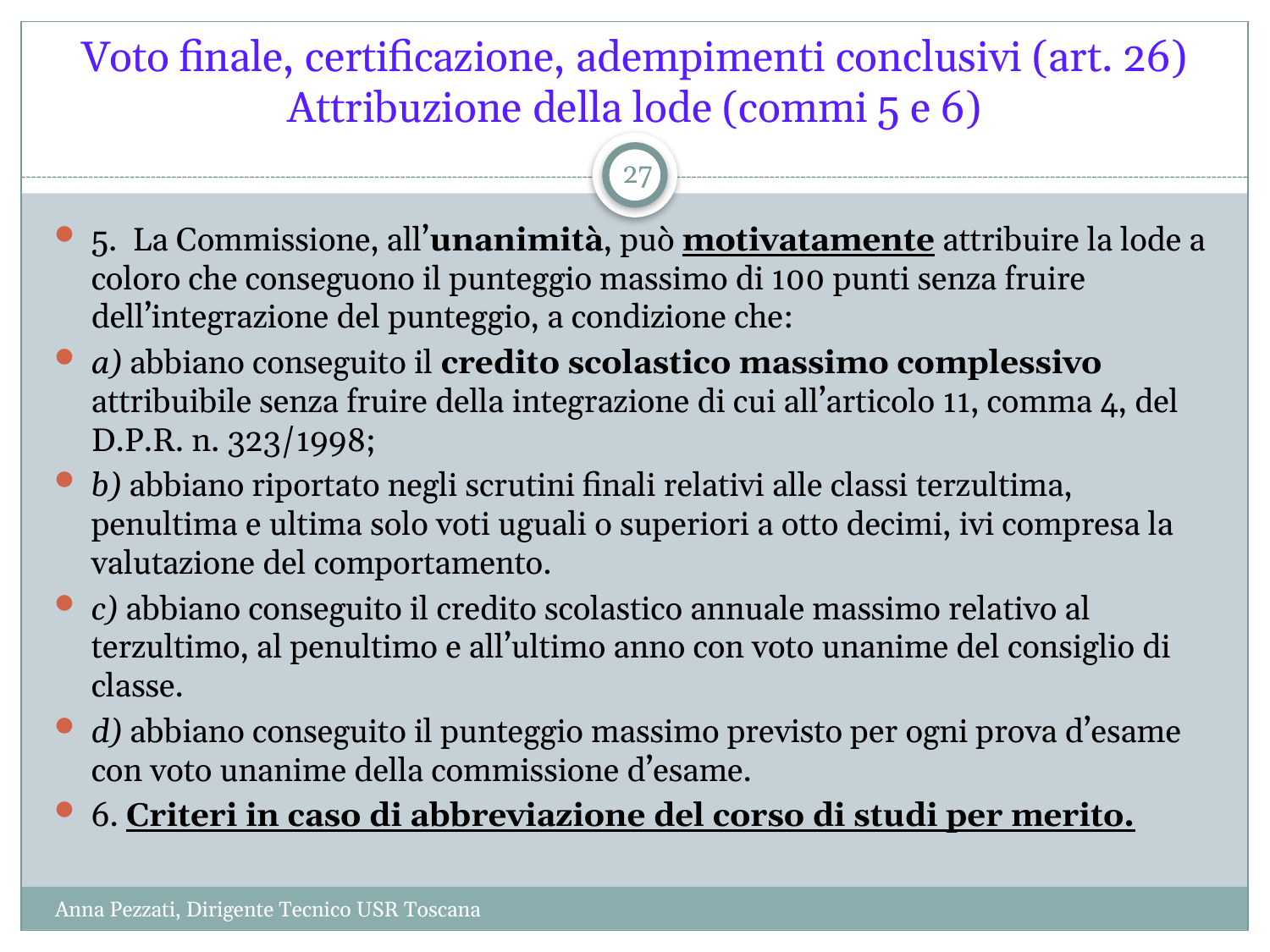

# Voto finale, certificazione, adempimenti conclusivi (art. 26) Attribuzione della lode (commi 5 e 6)
27
5.  La Commissione, all’unanimità, può motivatamente attribuire la lode a coloro che conseguono il punteggio massimo di 100 punti senza fruire dell’integrazione del punteggio, a condizione che:
a) abbiano conseguito il credito scolastico massimo complessivo attribuibile senza fruire della integrazione di cui all’articolo 11, comma 4, del D.P.R. n. 323/1998;
b) abbiano riportato negli scrutini finali relativi alle classi terzultima, penultima e ultima solo voti uguali o superiori a otto decimi, ivi compresa la valutazione del comportamento.
c) abbiano conseguito il credito scolastico annuale massimo relativo al terzultimo, al penultimo e all’ultimo anno con voto unanime del consiglio di classe.
d) abbiano conseguito il punteggio massimo previsto per ogni prova d’esame con voto unanime della commissione d’esame.
6. Criteri in caso di abbreviazione del corso di studi per merito.
Anna Pezzati, Dirigente Tecnico USR Toscana